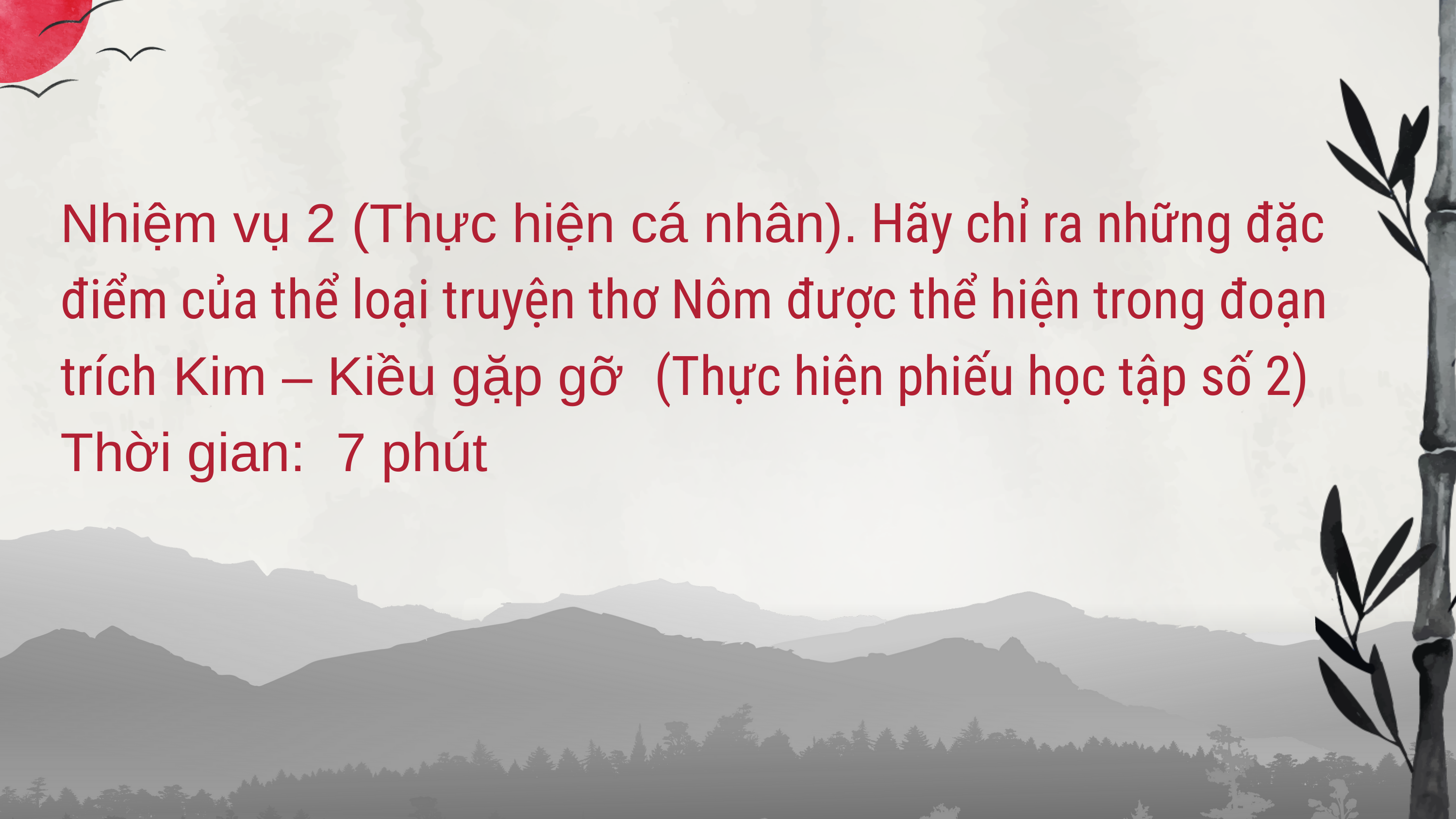

Nhiệm vụ 2 (Thực hiện cá nhân). Hãy chỉ ra những đặc điểm của thể loại truyện thơ Nôm được thể hiện trong đoạn trích Kim – Kiều gặp gỡ  (Thực hiện phiếu học tập số 2)
Thời gian:  7 phút